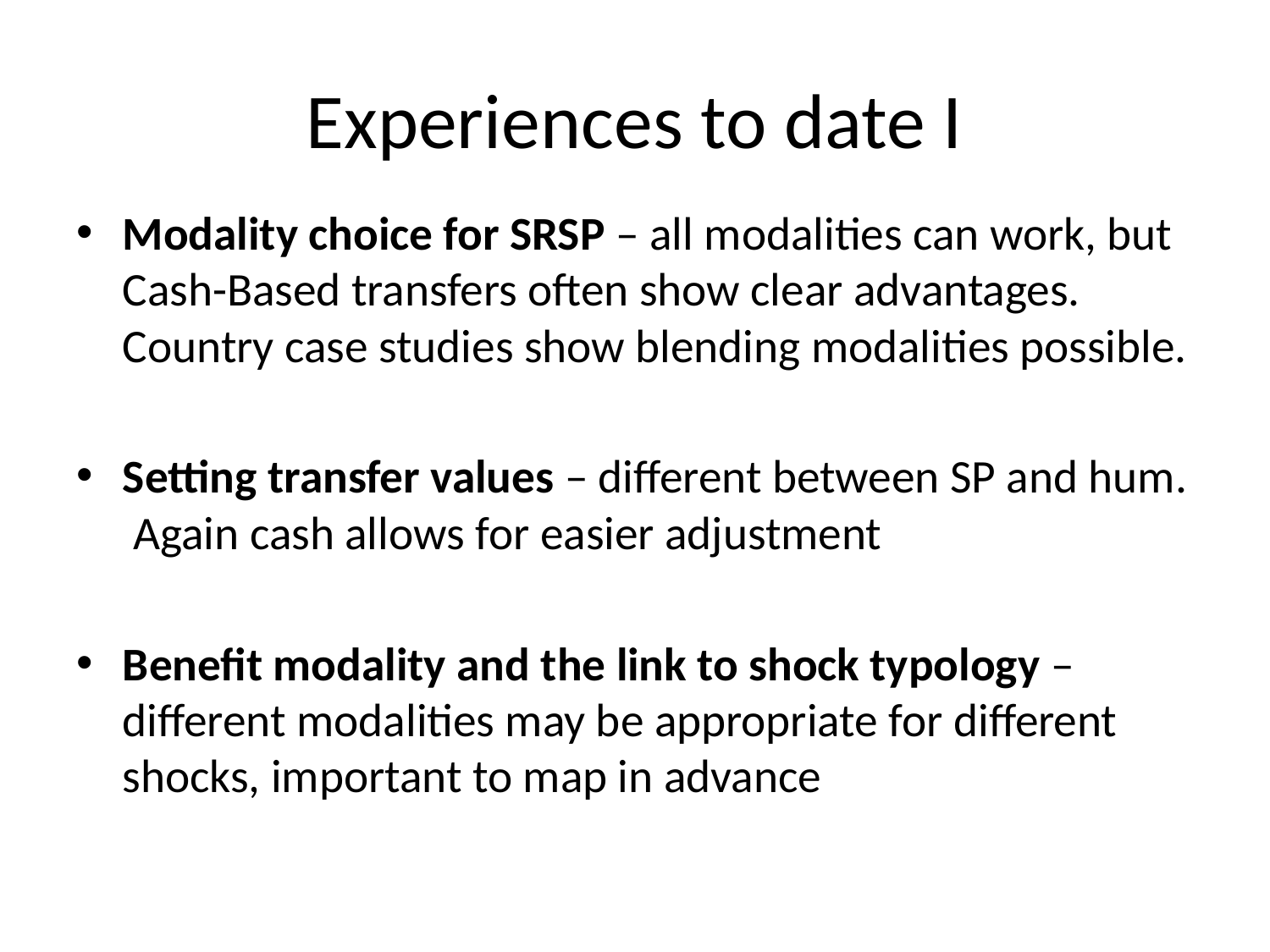

# Experiences to date I
Modality choice for SRSP – all modalities can work, but Cash-Based transfers often show clear advantages. Country case studies show blending modalities possible.

Setting transfer values – different between SP and hum.  Again cash allows for easier adjustment

Benefit modality and the link to shock typology – different modalities may be appropriate for different shocks, important to map in advance